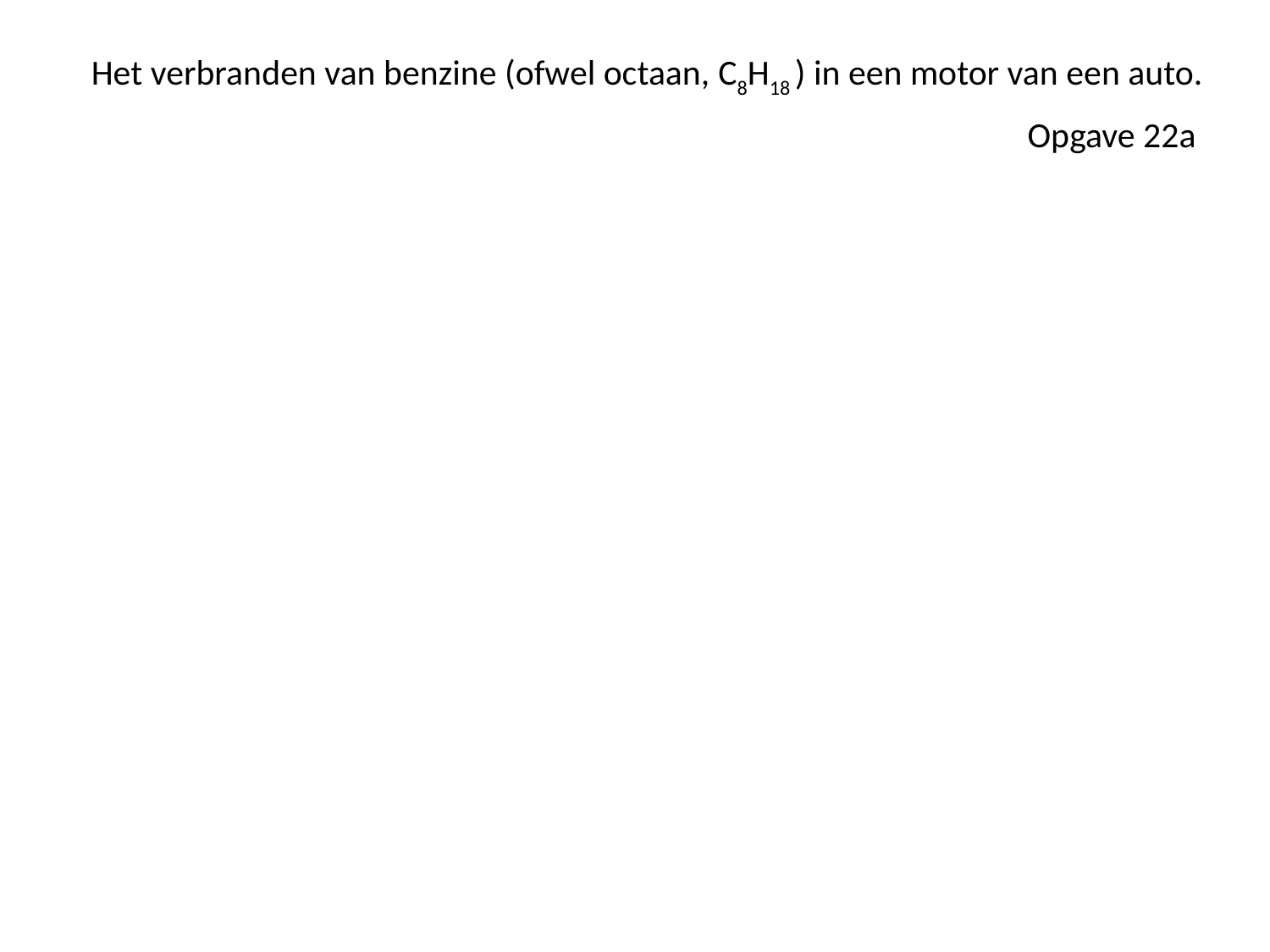

Het verbranden van benzine (ofwel octaan, C8H18 ) in een motor van een auto.
Opgave 22a